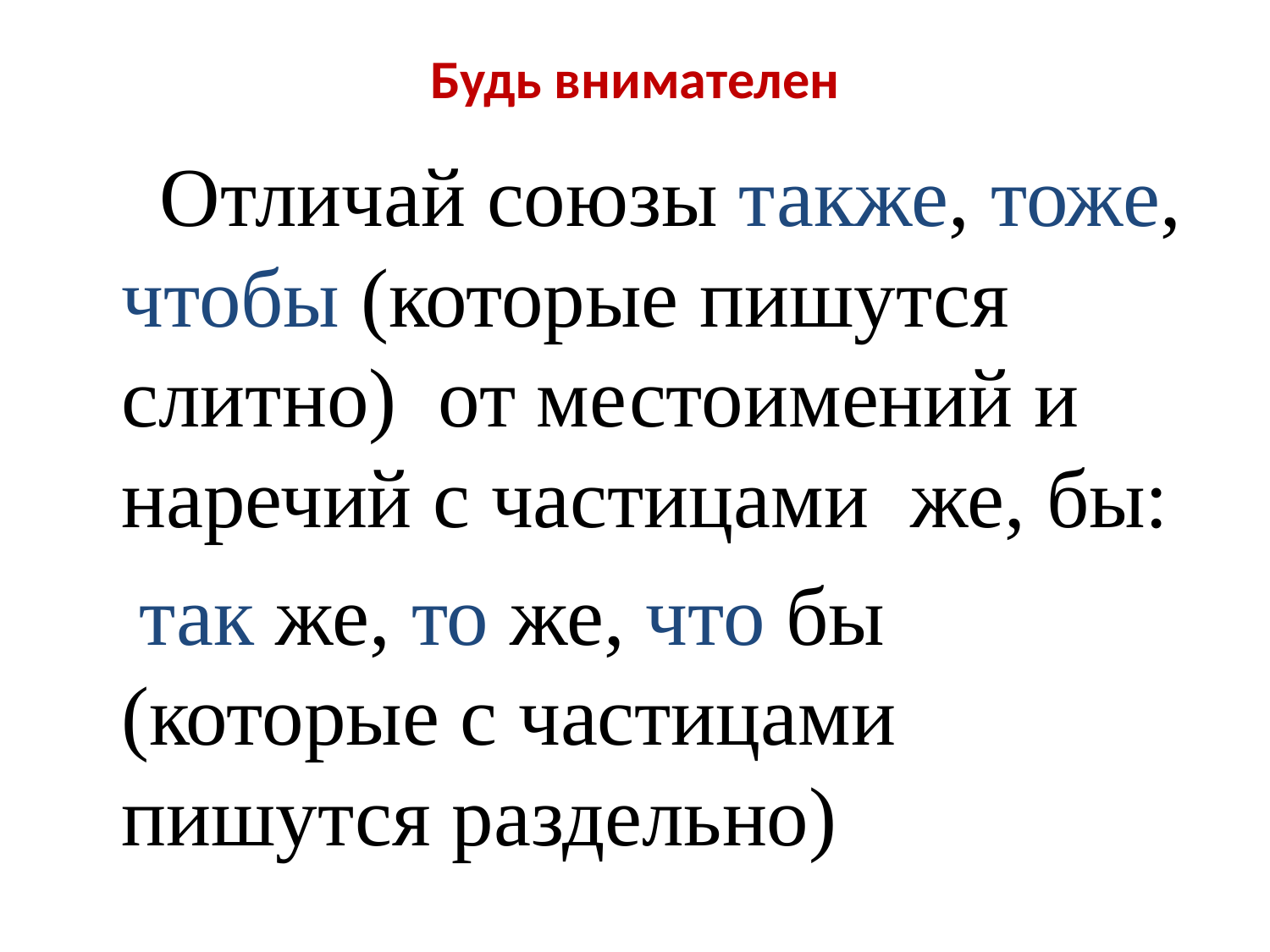

# Будь внимателен
    Отличай союзы также, тоже, чтобы (которые пишутся слитно)  от местоимений и наречий с частицами  же, бы:
   так же, то же, что бы (которые с частицами пишутся раздельно)